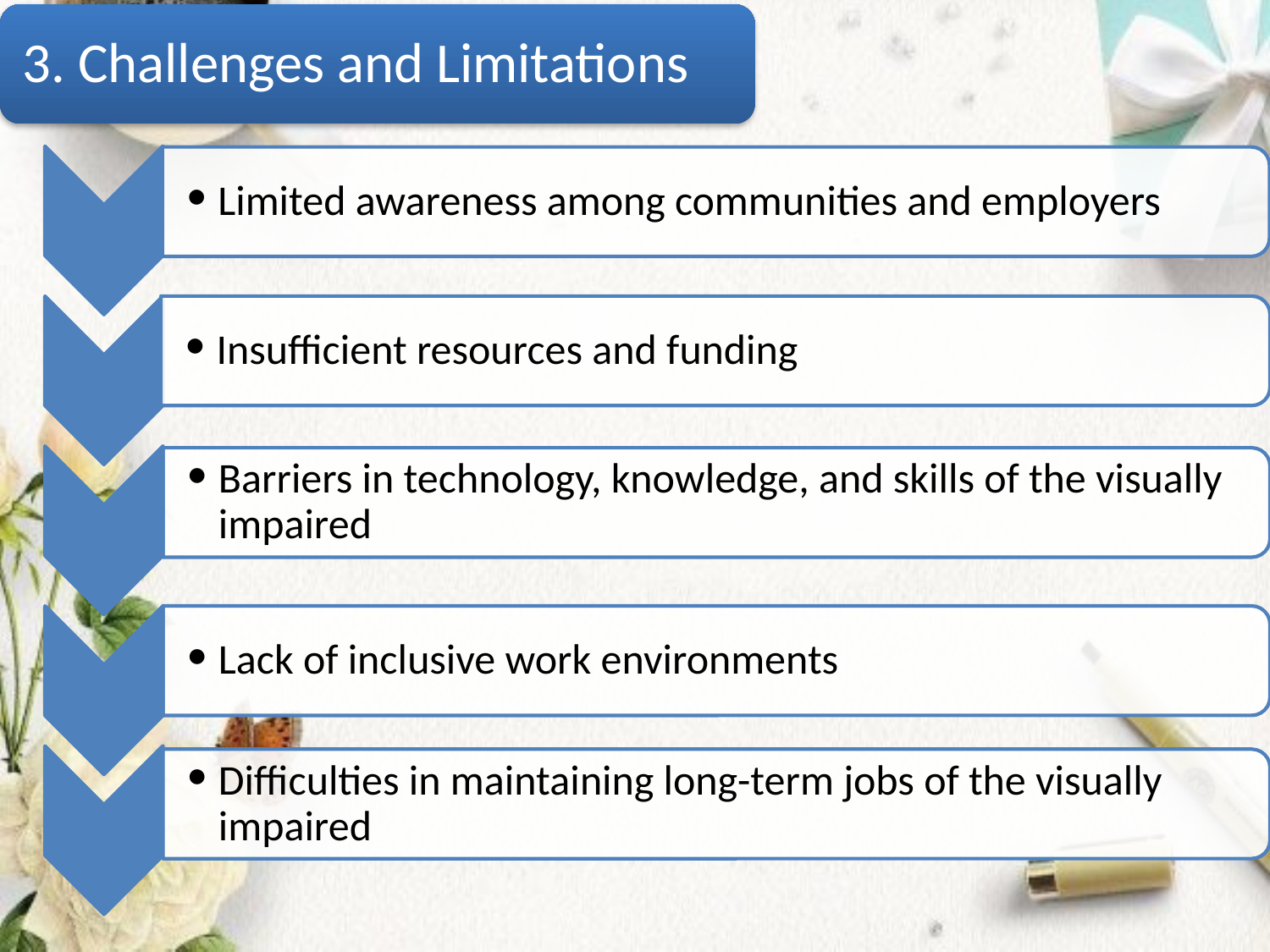

3. Challenges and Limitations

Limited awareness among communities and employers

Insufficient resources and funding

Barriers in technology, knowledge, and skills of the visually impaired

Lack of inclusive work environments

Difficulties in maintaining long-term jobs of the visually impaired